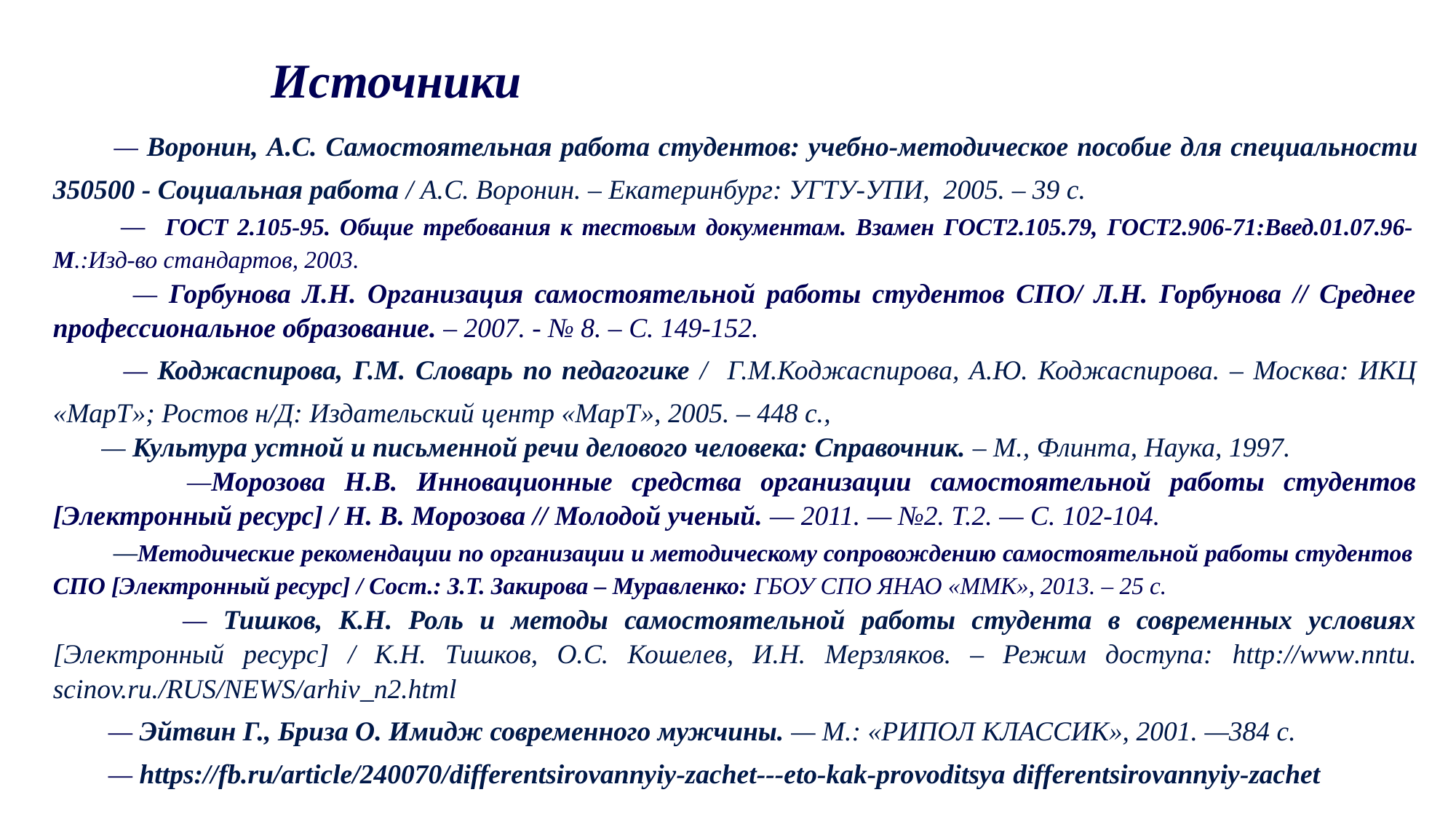

Источники
       — Воронин, А.С. Самостоятельная работа студентов: учебно-методическое пособие для специальности 350500 - Социальная работа / А.С. Воронин. – Екатеринбург: УГТУ-УПИ,  2005. – 39 с.
       —  ГОСТ 2.105-95. Общие требования к тестовым документам. Взамен ГОСТ2.105.79, ГОСТ2.906-71:Введ.01.07.96-М.:Изд-во стандартов, 2003.
       — Горбунова Л.Н. Организация самостоятельной работы студентов СПО/ Л.Н. Горбунова // Среднее профессиональное образование. – 2007. - № 8. – С. 149-152.
       — Коджаспирова, Г.М. Словарь по педагогике /  Г.М.Коджаспирова, А.Ю. Коджаспирова. – Москва: ИКЦ «МарТ»; Ростов н/Д: Издательский центр «МарТ», 2005. – 448 с.,
       — Культура устной и письменной речи делового человека: Справочник. – М., Флинта, Наука, 1997.
       —Морозова Н.В. Инновационные средства организации самостоятельной работы студентов [Электронный ресурс] / Н. В. Морозова // Молодой ученый. — 2011. — №2. Т.2. — С. 102-104.
         —Методические рекомендации по организации и методическому сопровождению самостоятельной работы студентов СПО [Электронный ресурс] / Сост.: З.Т. Закирова – Муравленко: ГБОУ СПО ЯНАО «ММК», 2013. – 25 с.
        — Тишков, К.Н. Роль и методы самостоятельной работы студента в современных условиях [Электронный ресурс] / К.Н. Тишков, О.С. Кошелев, И.Н. Мерзляков. – Режим доступа: http://www.nntu. scinov.ru./RUS/NEWS/arhiv_n2.html
        — Эйтвин Г., Бриза О. Имидж современного мужчины. — М.: «РИПОЛ КЛАССИК», 2001. —384 с.
        — https://fb.ru/article/240070/differentsirovannyiy-zachet---eto-kak-provoditsya differentsirovannyiy-zachet